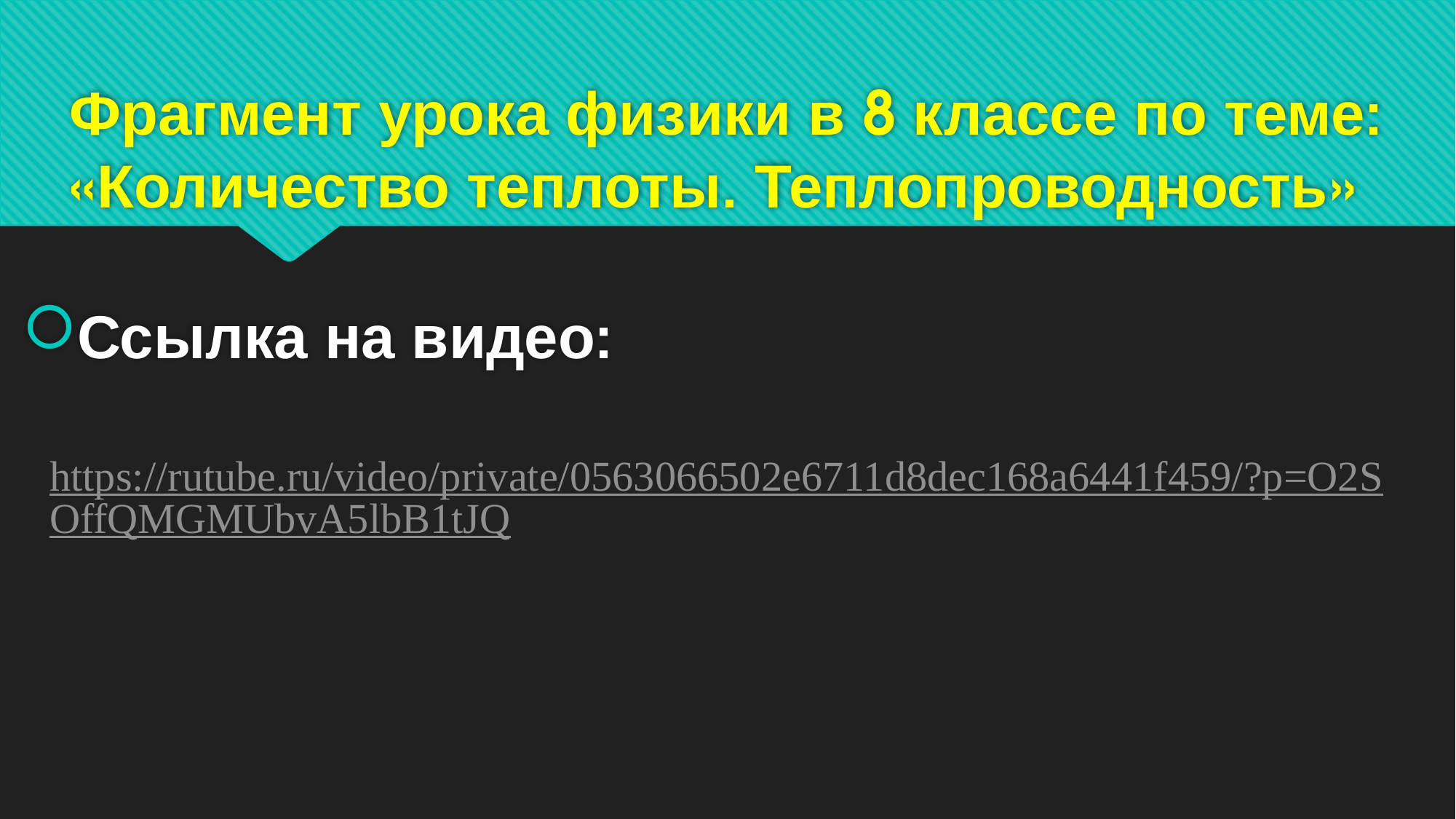

# Фрагмент урока физики в 8 классе по теме: «Количество теплоты. Теплопроводность»
Ссылка на видео:

https://rutube.ru/video/private/0563066502e6711d8dec168a6441f459/?p=O2SOffQMGMUbvA5lbB1tJQ